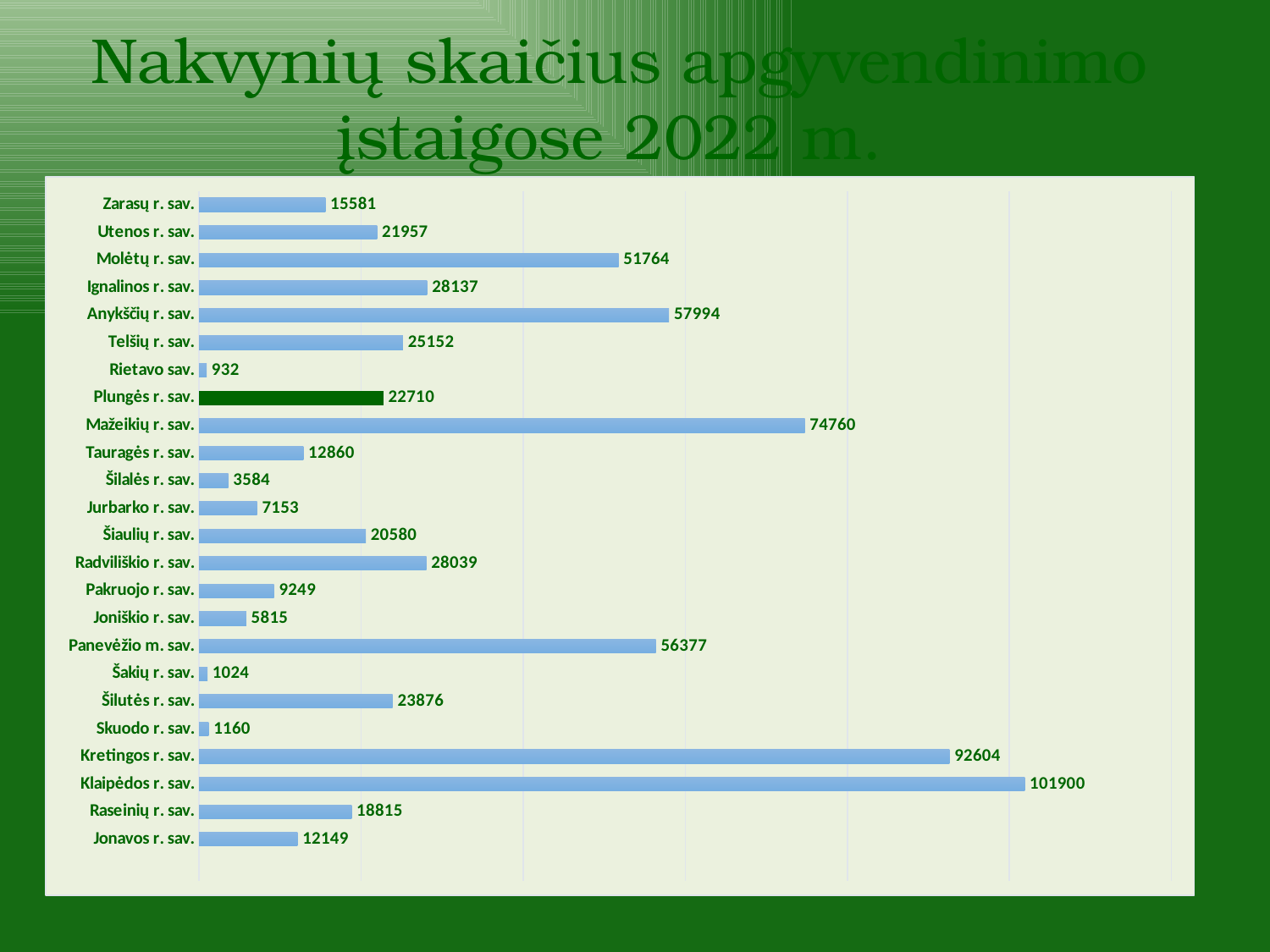

# Nakvynių skaičius apgyvendinimo įstaigose 2022 m.

[unsupported chart]